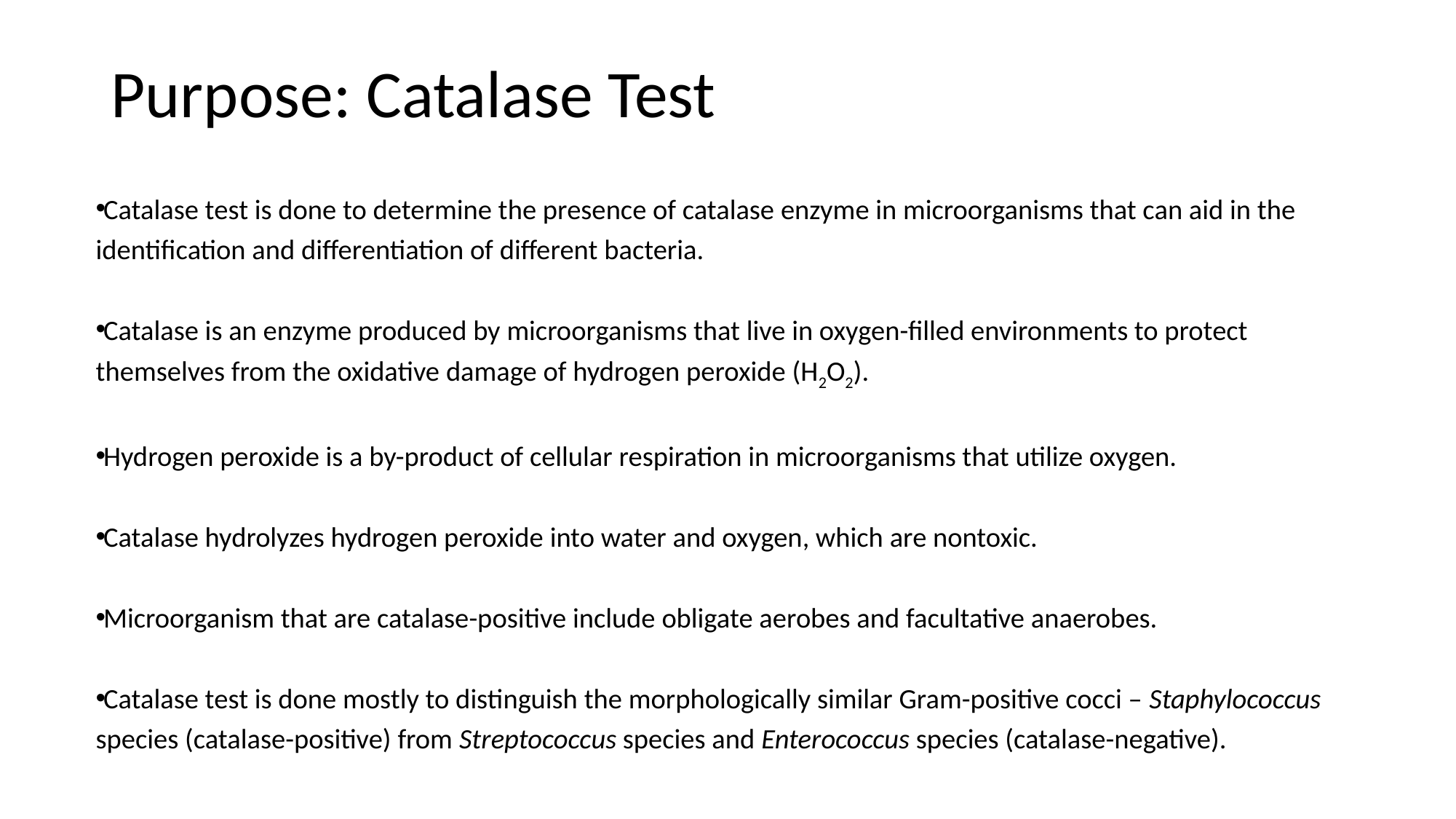

# Purpose: Catalase Test
Catalase test is done to determine the presence of catalase enzyme in microorganisms that can aid in the identification and differentiation of different bacteria.

Catalase is an enzyme produced by microorganisms that live in oxygen-filled environments to protect themselves from the oxidative damage of hydrogen peroxide (H2O2).

Hydrogen peroxide is a by-product of cellular respiration in microorganisms that utilize oxygen.

Catalase hydrolyzes hydrogen peroxide into water and oxygen, which are nontoxic.

Microorganism that are catalase-positive include obligate aerobes and facultative anaerobes.

Catalase test is done mostly to distinguish the morphologically similar Gram-positive cocci – Staphylococcus species (catalase-positive) from Streptococcus species and Enterococcus species (catalase-negative).